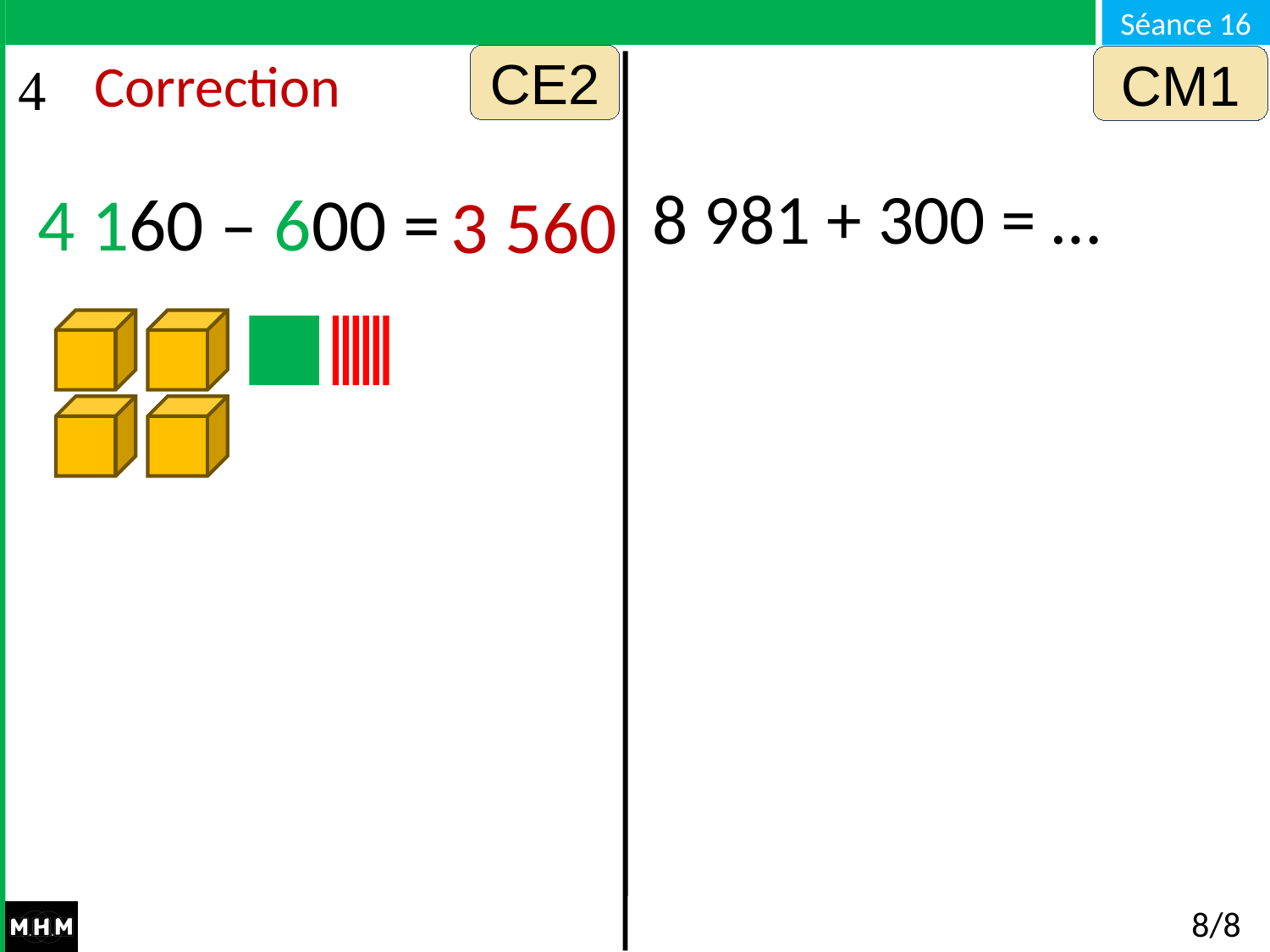

CE2
CM1
# Correction

8 981 + 300 = …
4 160 – 600 =
3 560

8/8